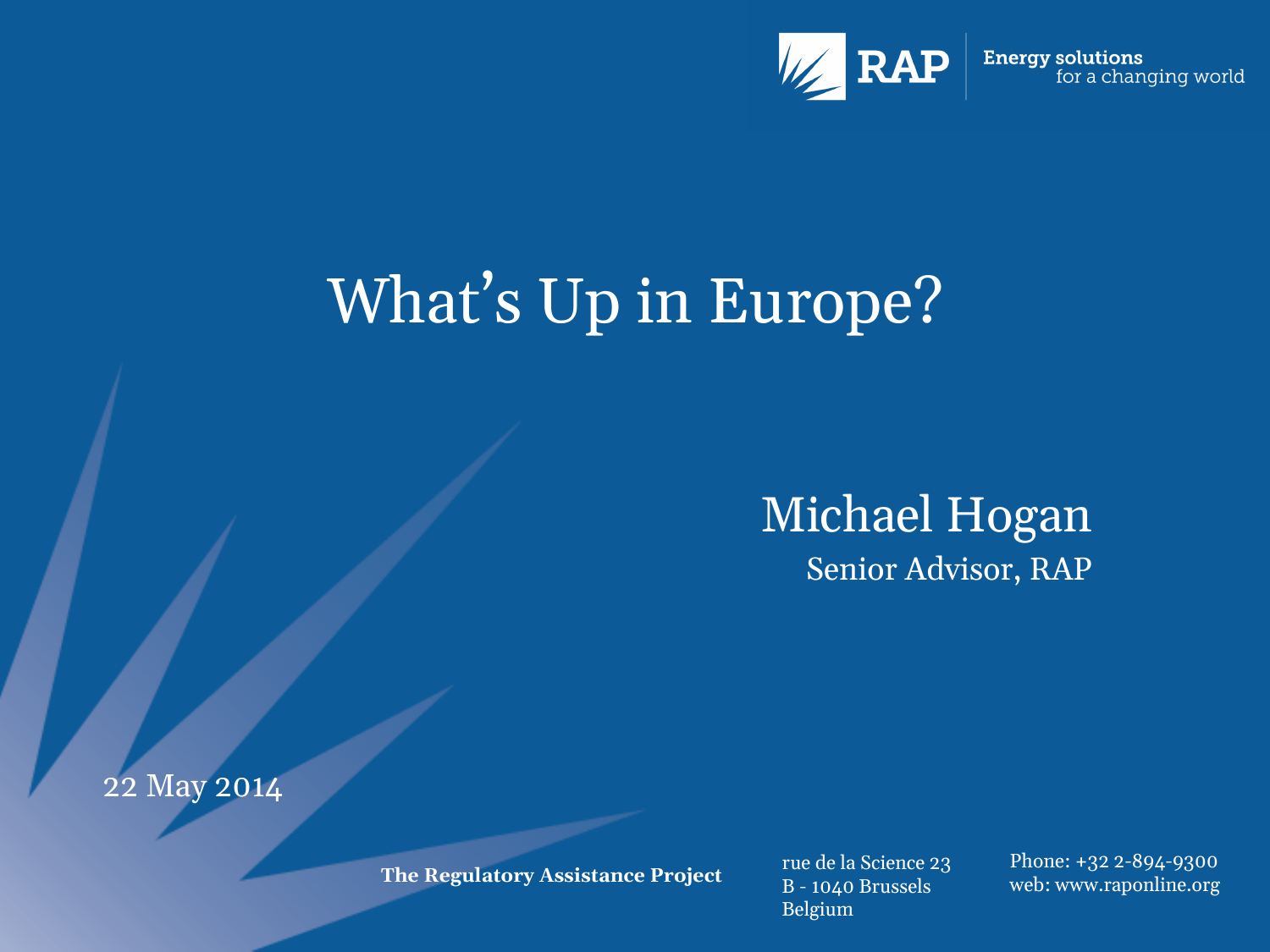

# What’s Up in Europe?
	 Michael Hogan
 Senior Advisor, RAP
22 May 2014
Phone: +32 2-894-9300
web: www.raponline.org
rue de la Science 23
B - 1040 Brussels Belgium
The Regulatory Assistance Project